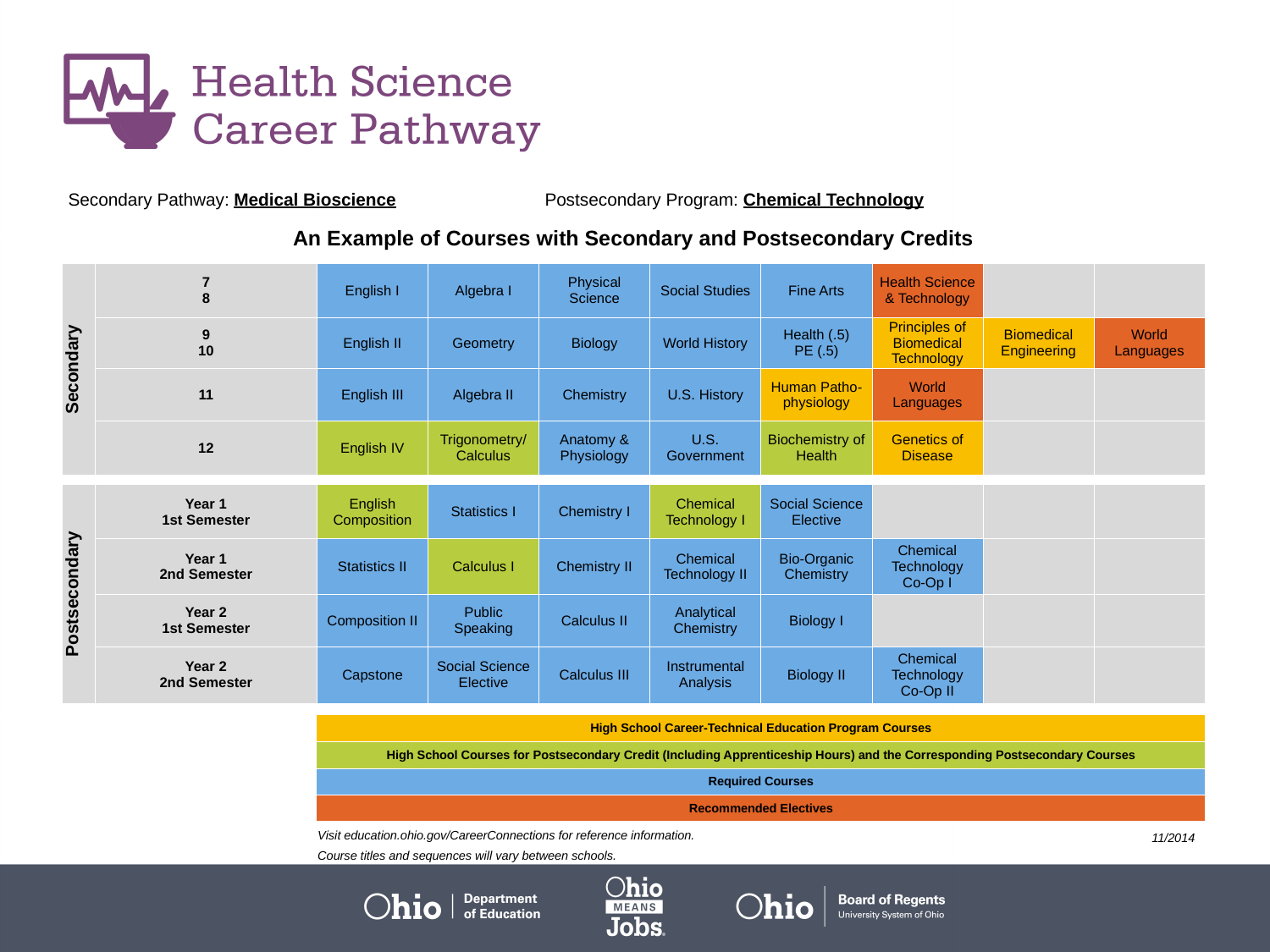

| Secondary Pathway: Medical Bioscience |  |  |  | Postsecondary Program: Chemical Technology |  |  |  |  |  |
| --- | --- | --- | --- | --- | --- | --- | --- | --- | --- |
|  |  |  |  |  |  |  |  |  |  |
| An Example of Courses with Secondary and Postsecondary Credits |  |  |  |  |  |  |  |  |  |
| Secondary | 7 8 | English I | Algebra I | Physical Science | Social Studies | Fine Arts | Health Science & Technology |  |  |
|  | 9 10 | English II | Geometry | Biology | World History | Health (.5) PE (.5) | Principles of Biomedical Technology | Biomedical Engineering | World Languages |
|  | 11 | English III | Algebra II | Chemistry | U.S. History | Human Patho-physiology | World Languages |  |  |
|  | 12 | English IV | Trigonometry/ Calculus | Anatomy & Physiology | U.S. Government | Biochemistry of Health | Genetics of Disease |  |  |
|  |  |  |  |  |  |  |  |  |  |
| Postsecondary | Year 1 1st Semester | English Composition | Statistics I | Chemistry I | Chemical Technology I | Social Science Elective |  |  |  |
|  | Year 1 2nd Semester | Statistics II | Calculus I | Chemistry II | Chemical Technology II | Bio-Organic Chemistry | Chemical Technology Co-Op I |  |  |
|  | Year 2 1st Semester | Composition II | Public Speaking | Calculus II | Analytical Chemistry | Biology I |  |  |  |
|  | Year 2 2nd Semester | Capstone | Social Science Elective | Calculus III | Instrumental Analysis | Biology II | Chemical Technology Co-Op II |  |  |
|  |  |  |  |  |  |  |  |  |  |
|  |  | High School Career-Technical Education Program Courses |  |  |  |  |  |  |  |
|  |  | High School Courses for Postsecondary Credit (Including Apprenticeship Hours) and the Corresponding Postsecondary Courses |  |  |  |  |  |  |  |
|  |  | Required Courses |  |  |  |  |  |  |  |
|  |  | Recommended Electives |  |  |  |  |  |  |  |
Visit education.ohio.gov/CareerConnections for reference information.
Course titles and sequences will vary between schools.
11/2014